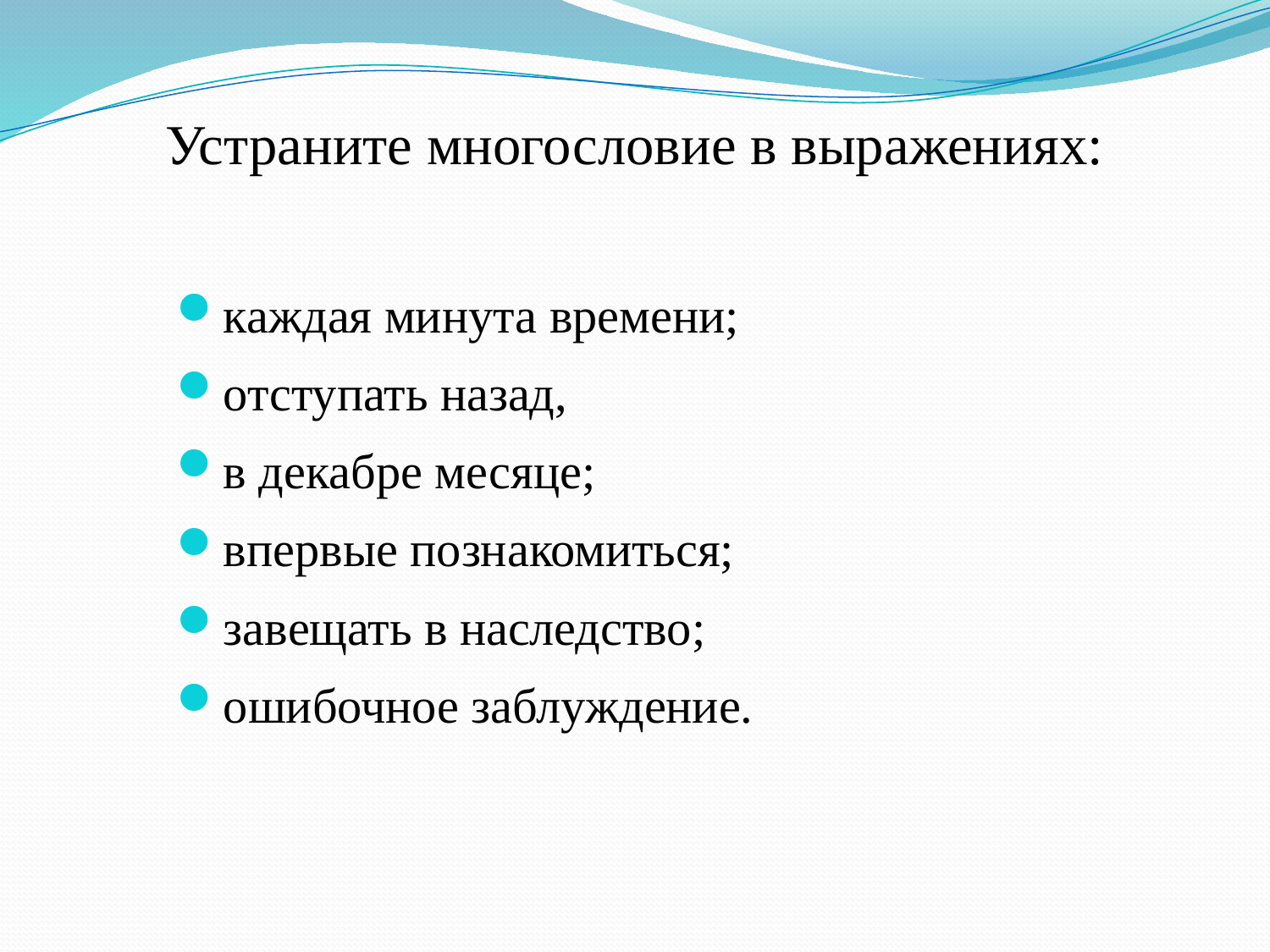

# Устраните многословие в выражениях:
каждая минута времени;
отступать назад,
в декабре месяце;
впервые познакомиться;
завещать в наследство;
ошибочное заблуждение.